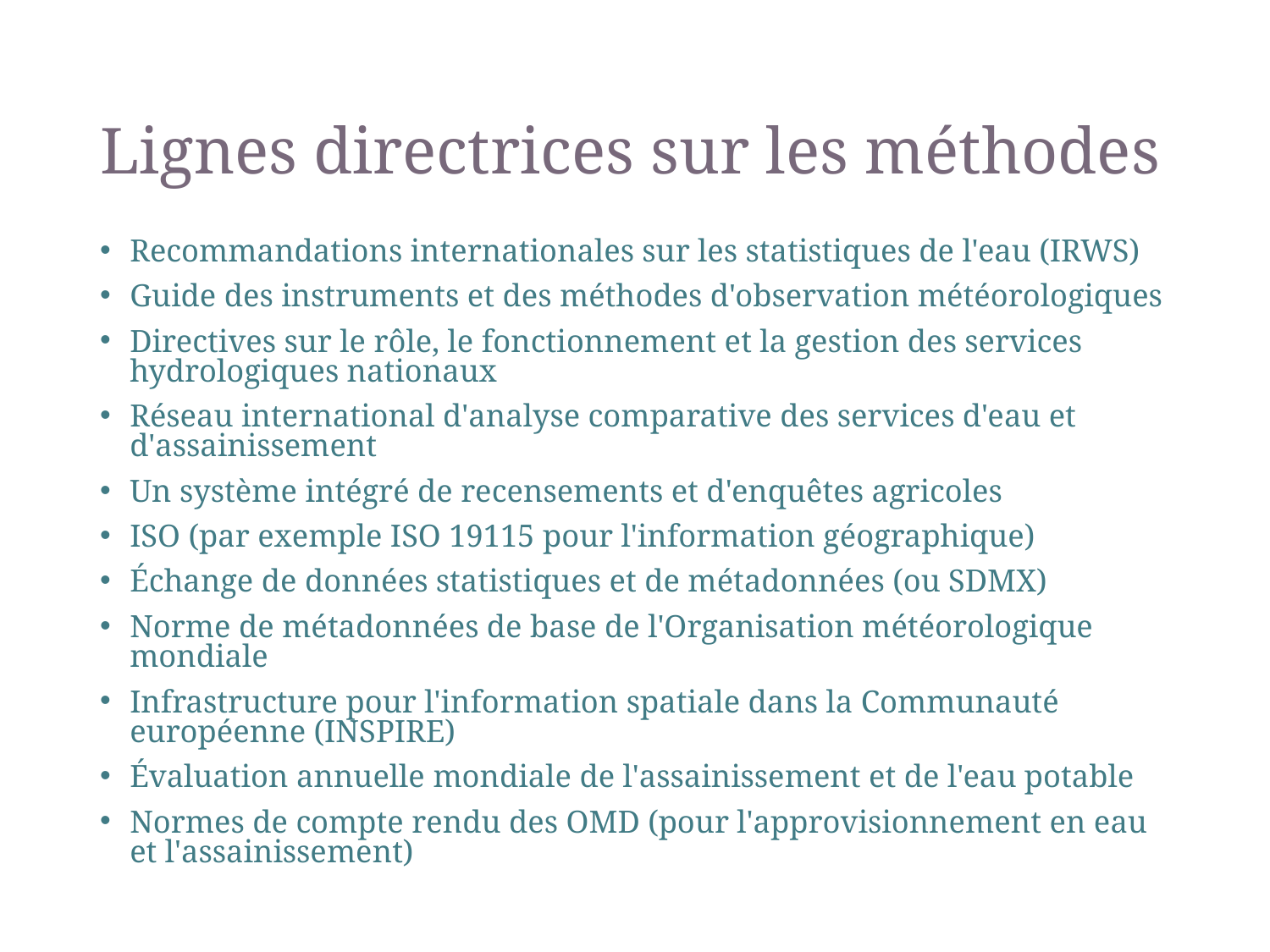

# Lignes directrices sur les méthodes
Recommandations internationales sur les statistiques de l'eau (IRWS)
Guide des instruments et des méthodes d'observation météorologiques
Directives sur le rôle, le fonctionnement et la gestion des services hydrologiques nationaux
Réseau international d'analyse comparative des services d'eau et d'assainissement
Un système intégré de recensements et d'enquêtes agricoles
ISO (par exemple ISO 19115 pour l'information géographique)
Échange de données statistiques et de métadonnées (ou SDMX)
Norme de métadonnées de base de l'Organisation météorologique mondiale
Infrastructure pour l'information spatiale dans la Communauté européenne (INSPIRE)
Évaluation annuelle mondiale de l'assainissement et de l'eau potable
Normes de compte rendu des OMD (pour l'approvisionnement en eau et l'assainissement)
37
SEEA-CF - Water accounts